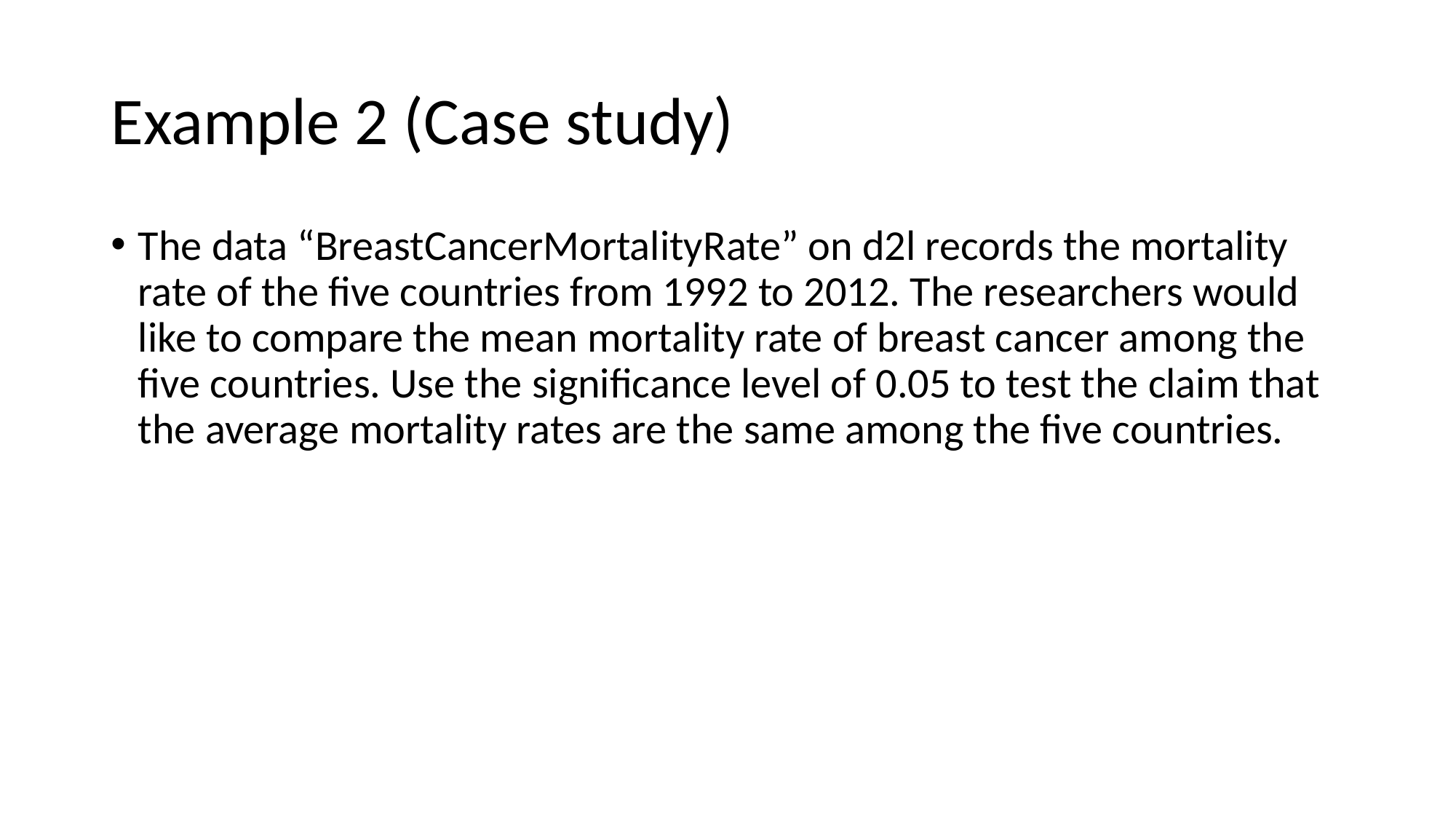

# Example 2 (Case study)
The data “BreastCancerMortalityRate” on d2l records the mortality rate of the five countries from 1992 to 2012. The researchers would like to compare the mean mortality rate of breast cancer among the five countries. Use the significance level of 0.05 to test the claim that the average mortality rates are the same among the five countries.